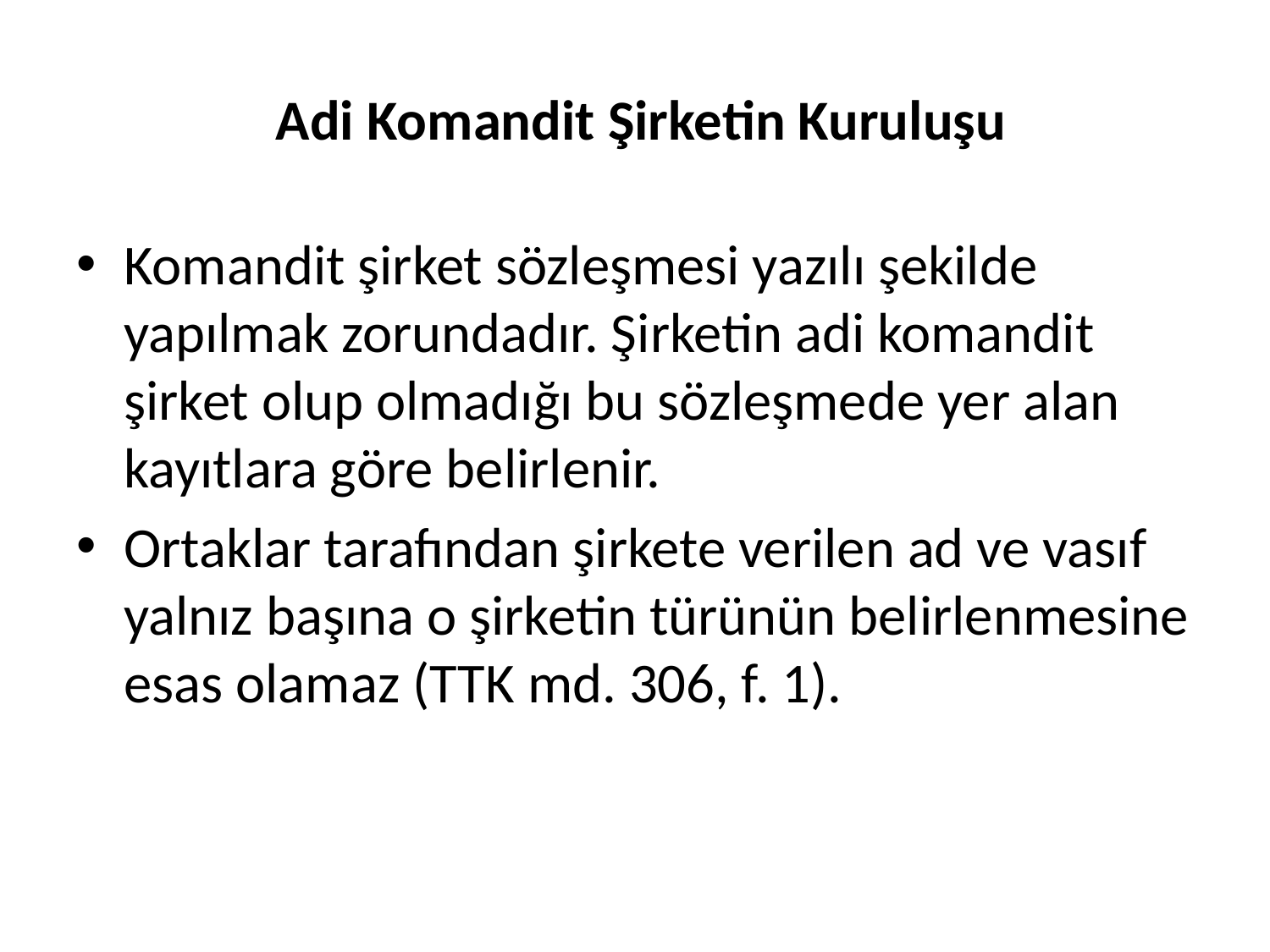

# Adi Komandit Şirketin Kuruluşu
Komandit şirket sözleşmesi yazılı şekilde yapılmak zorundadır. Şirketin adi komandit şirket olup olmadığı bu sözleşmede yer alan kayıtlara göre belirlenir.
Ortaklar tarafından şirkete verilen ad ve vasıf yalnız başına o şirketin türünün belirlenmesine esas olamaz (TTK md. 306, f. 1).